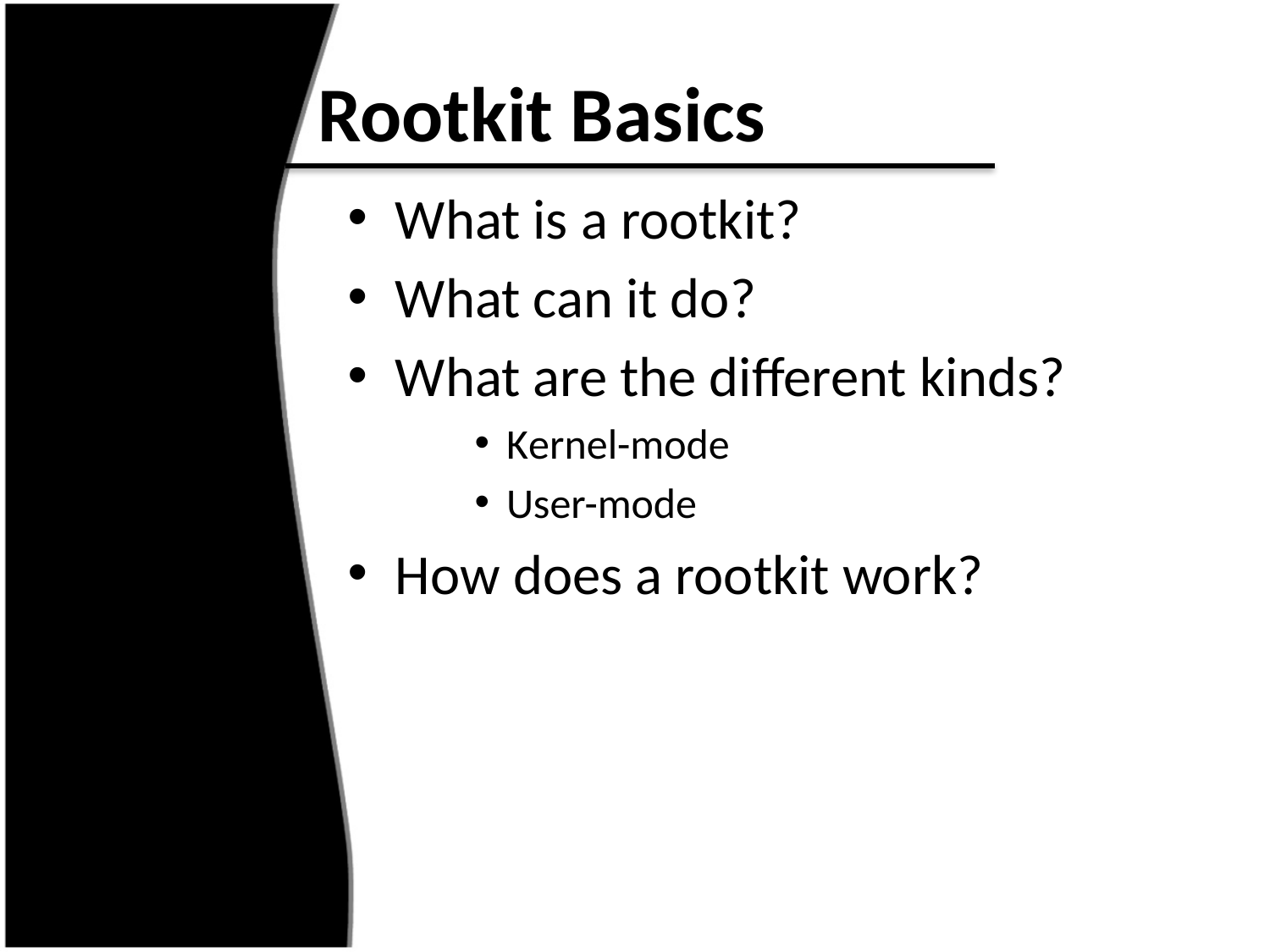

# Rootkit Basics
What is a rootkit?
What can it do?
What are the different kinds?
Kernel-mode
User-mode
How does a rootkit work?